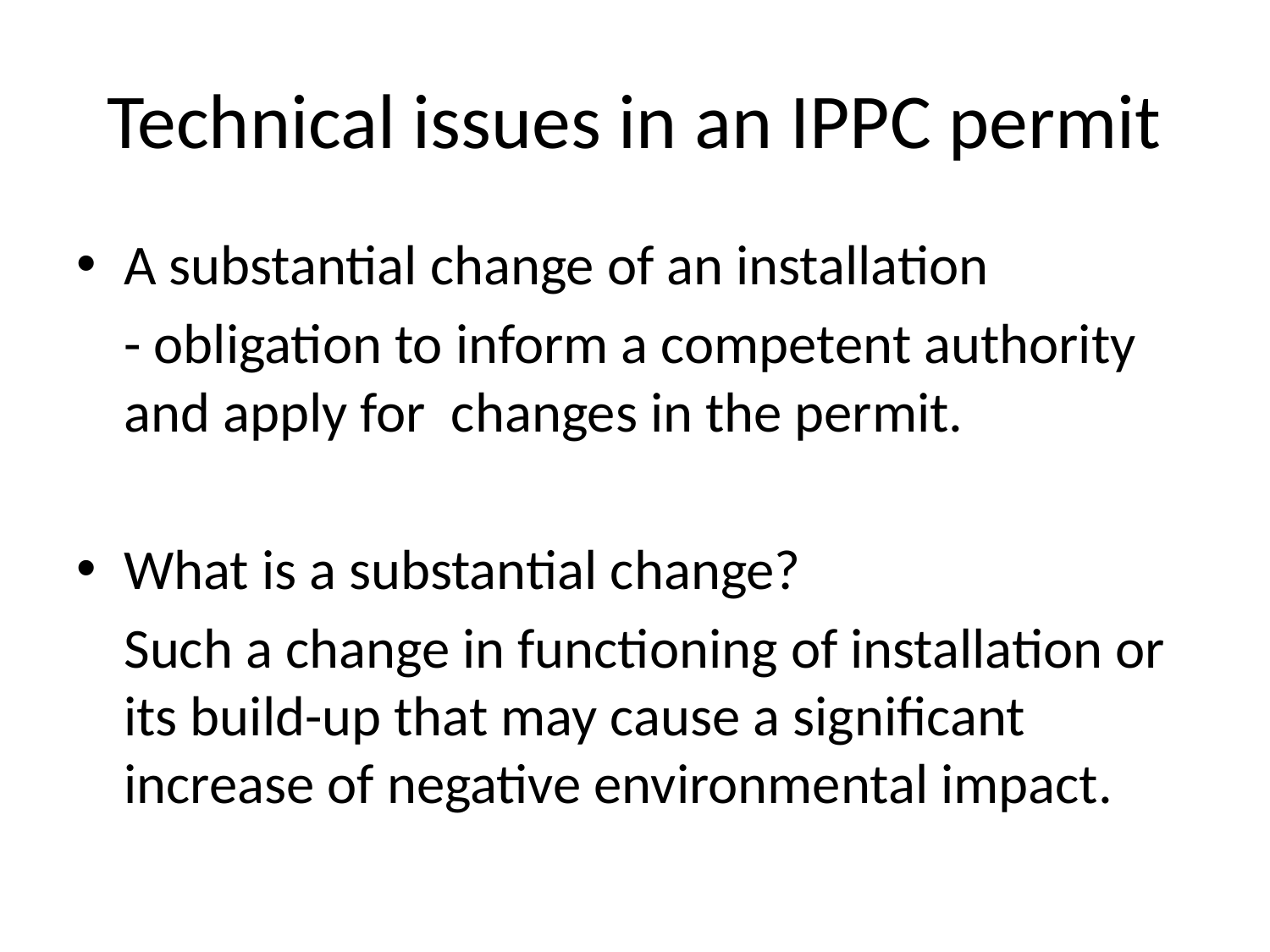

# Technical issues in an IPPC permit
A substantial change of an installation
	- obligation to inform a competent authority and apply for  changes in the permit.

What is a substantial change?
	Such a change in functioning of installation or its build-up that may cause a significant increase of negative environmental impact.